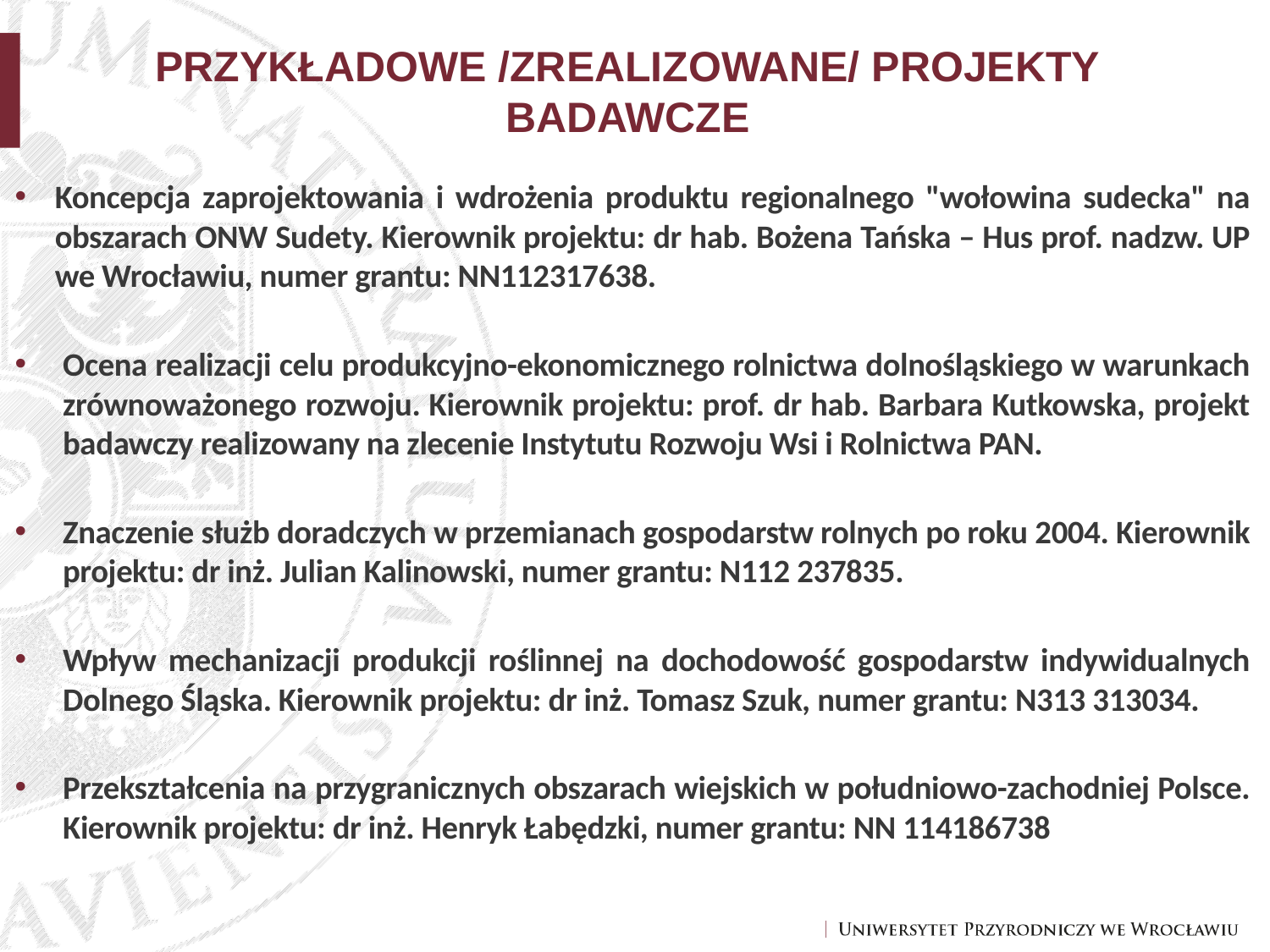

# PRZYKŁADOWE /ZREALIZOWANE/ PROJEKTY BADAWCZE
Koncepcja zaprojektowania i wdrożenia produktu regionalnego "wołowina sudecka" na obszarach ONW Sudety. Kierownik projektu: dr hab. Bożena Tańska – Hus prof. nadzw. UP we Wrocławiu, numer grantu: NN112317638.

Ocena realizacji celu produkcyjno-ekonomicznego rolnictwa dolnośląskiego w warunkach zrównoważonego rozwoju. Kierownik projektu: prof. dr hab. Barbara Kutkowska, projekt badawczy realizowany na zlecenie Instytutu Rozwoju Wsi i Rolnictwa PAN.

Znaczenie służb doradczych w przemianach gospodarstw rolnych po roku 2004. Kierownik projektu: dr inż. Julian Kalinowski, numer grantu: N112 237835.

Wpływ mechanizacji produkcji roślinnej na dochodowość gospodarstw indywidualnych Dolnego Śląska. Kierownik projektu: dr inż. Tomasz Szuk, numer grantu: N313 313034.

Przekształcenia na przygranicznych obszarach wiejskich w południowo-zachodniej Polsce. Kierownik projektu: dr inż. Henryk Łabędzki, numer grantu: NN 114186738